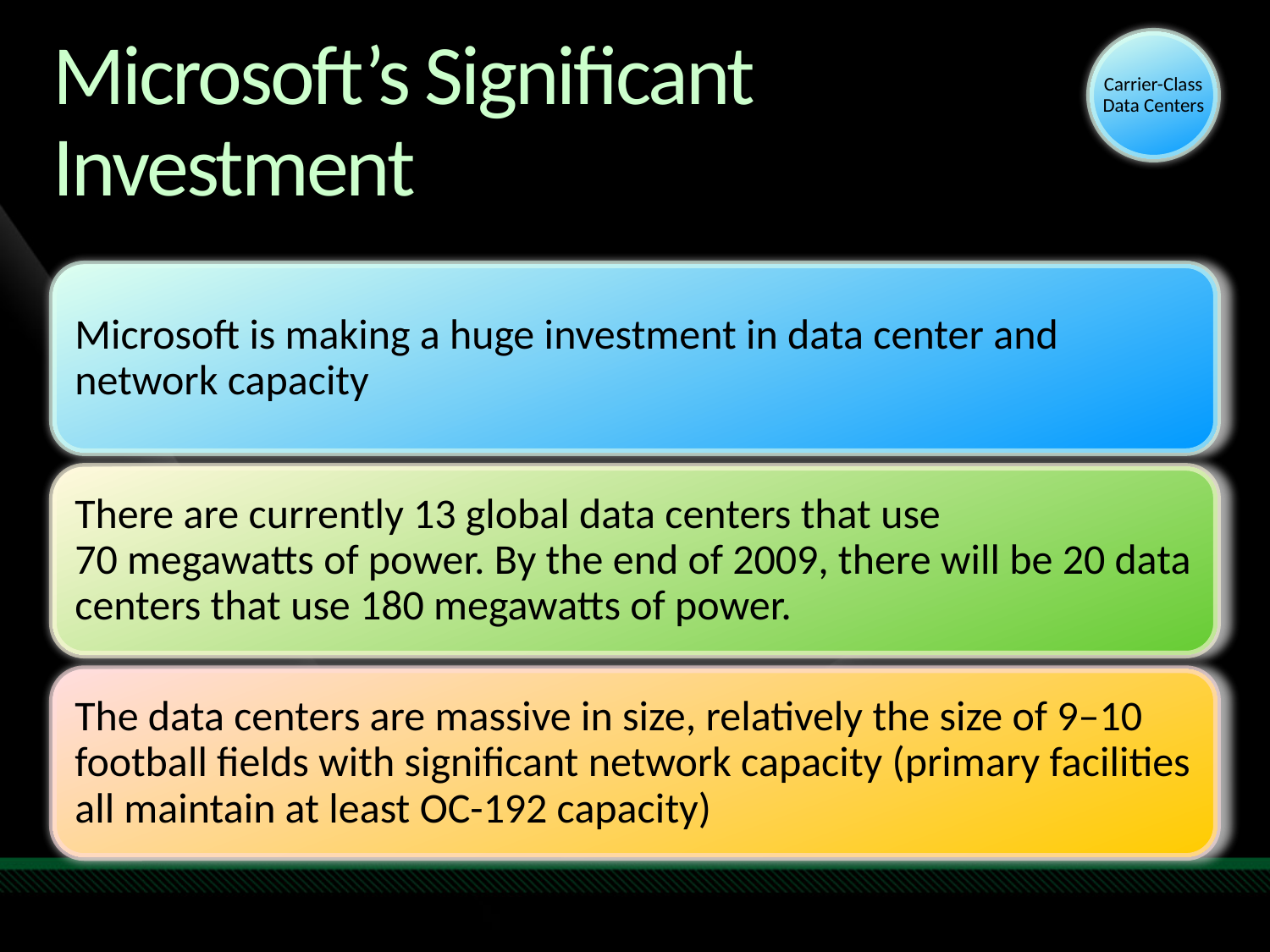

Carrier-Class
Data Centers
# Microsoft’s Significant Investment
Microsoft is making a huge investment in data center and network capacity
There are currently 13 global data centers that use
70 megawatts of power. By the end of 2009, there will be 20 data centers that use 180 megawatts of power.
The data centers are massive in size, relatively the size of 9–10 football fields with significant network capacity (primary facilities all maintain at least OC-192 capacity)